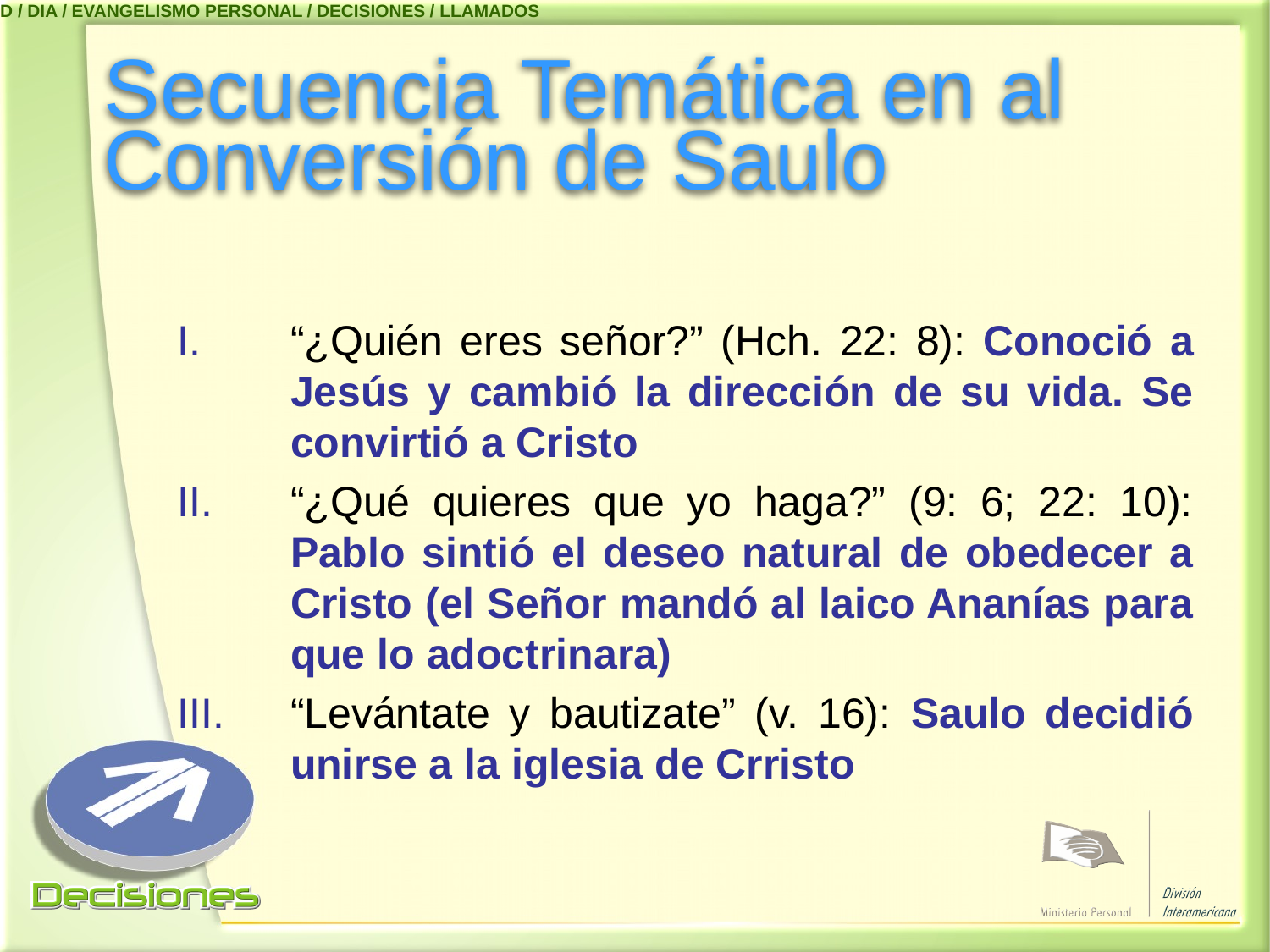

IASD / DIA / EVANGELISMO PERSONAL / DECISIONES / LLAMADOS
# Secuencia Temática en al Conversión de Saulo
“¿Quién eres señor?” (Hch. 22: 8): Conoció a Jesús y cambió la dirección de su vida. Se convirtió a Cristo
“¿Qué quieres que yo haga?” (9: 6; 22: 10): Pablo sintió el deseo natural de obedecer a Cristo (el Señor mandó al laico Ananías para que lo adoctrinara)
“Levántate y bautizate” (v. 16): Saulo decidió unirse a la iglesia de Crristo